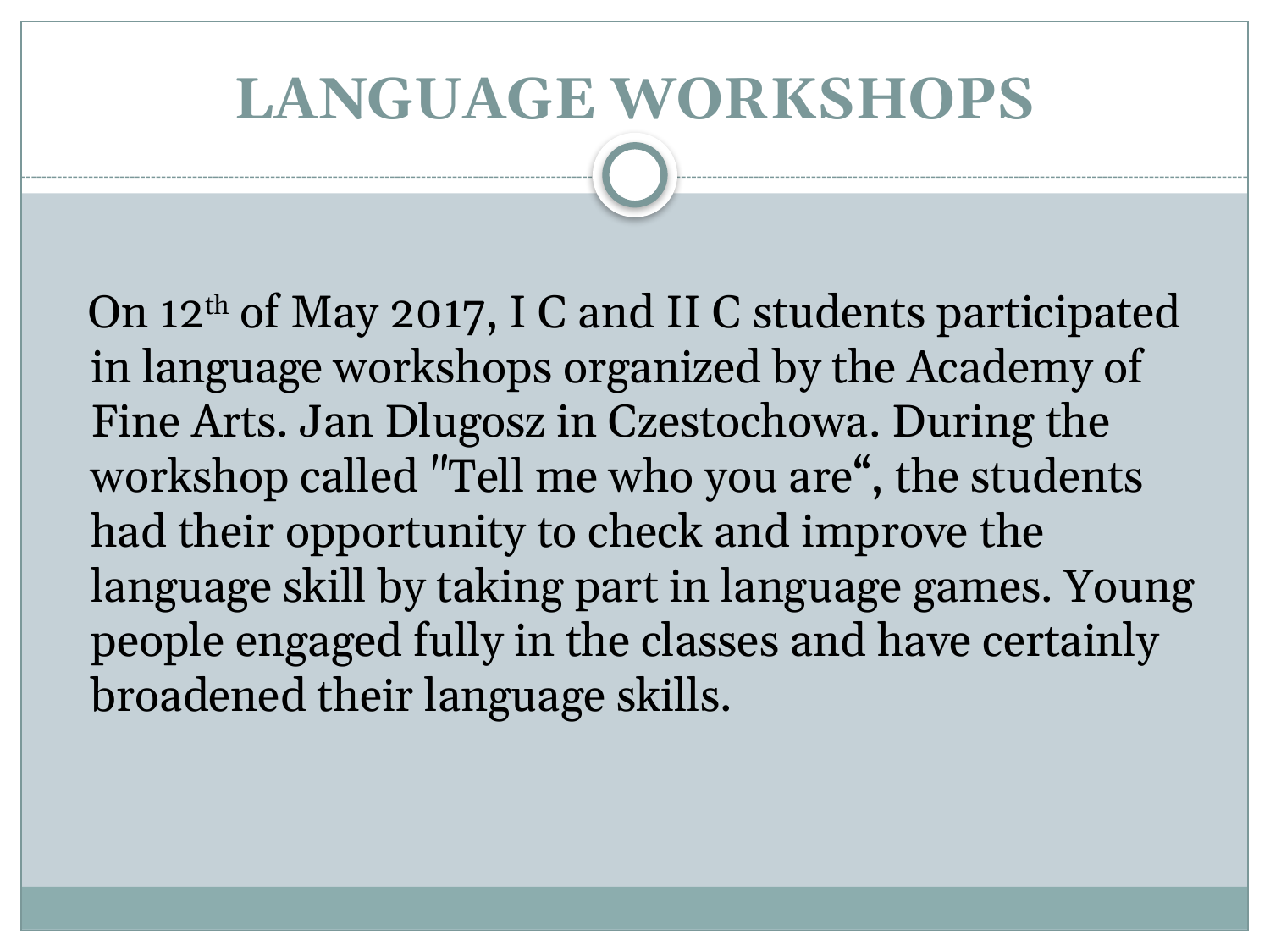

# LANGUAGE WORKSHOPS

   On 12th of May 2017, I C and II C students participated in language workshops organized by the Academy of Fine Arts. Jan Dlugosz in Czestochowa. During the workshop called "Tell me who you are“, the students had their opportunity to check and improve the language skill by taking part in language games. Young people engaged fully in the classes and have certainly broadened their language skills.